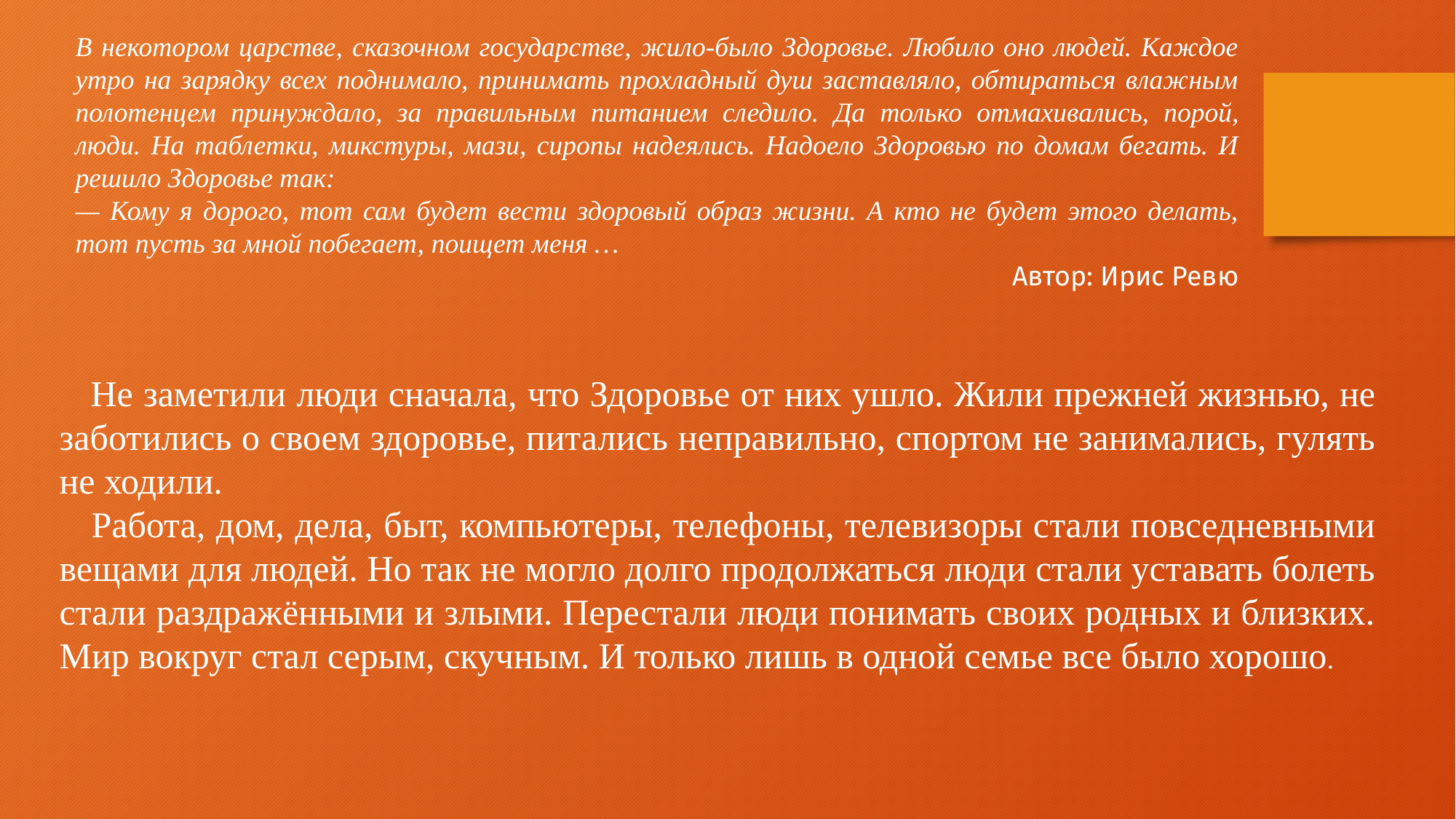

В некотором царстве, сказочном государстве, жило-было Здоровье. Любило оно людей. Каждое утро на зарядку всех поднимало, принимать прохладный душ заставляло, обтираться влажным полотенцем принуждало, за правильным питанием следило. Да только отмахивались, порой, люди. На таблетки, микстуры, мази, сиропы надеялись. Надоело Здоровью по домам бегать. И решило Здоровье так:
— Кому я дорого, тот сам будет вести здоровый образ жизни. А кто не будет этого делать, тот пусть за мной побегает, поищет меня …
Автор: Ирис Ревю
   Не заметили люди сначала, что Здоровье от них ушло. Жили прежней жизнью, не заботились о своем здоровье, питались неправильно, спортом не занимались, гулять не ходили.
   Работа, дом, дела, быт, компьютеры, телефоны, телевизоры стали повседневными вещами для людей. Но так не могло долго продолжаться люди стали уставать болеть стали раздражёнными и злыми. Перестали люди понимать своих родных и близких. Мир вокруг стал серым, скучным. И только лишь в одной семье все было хорошо.